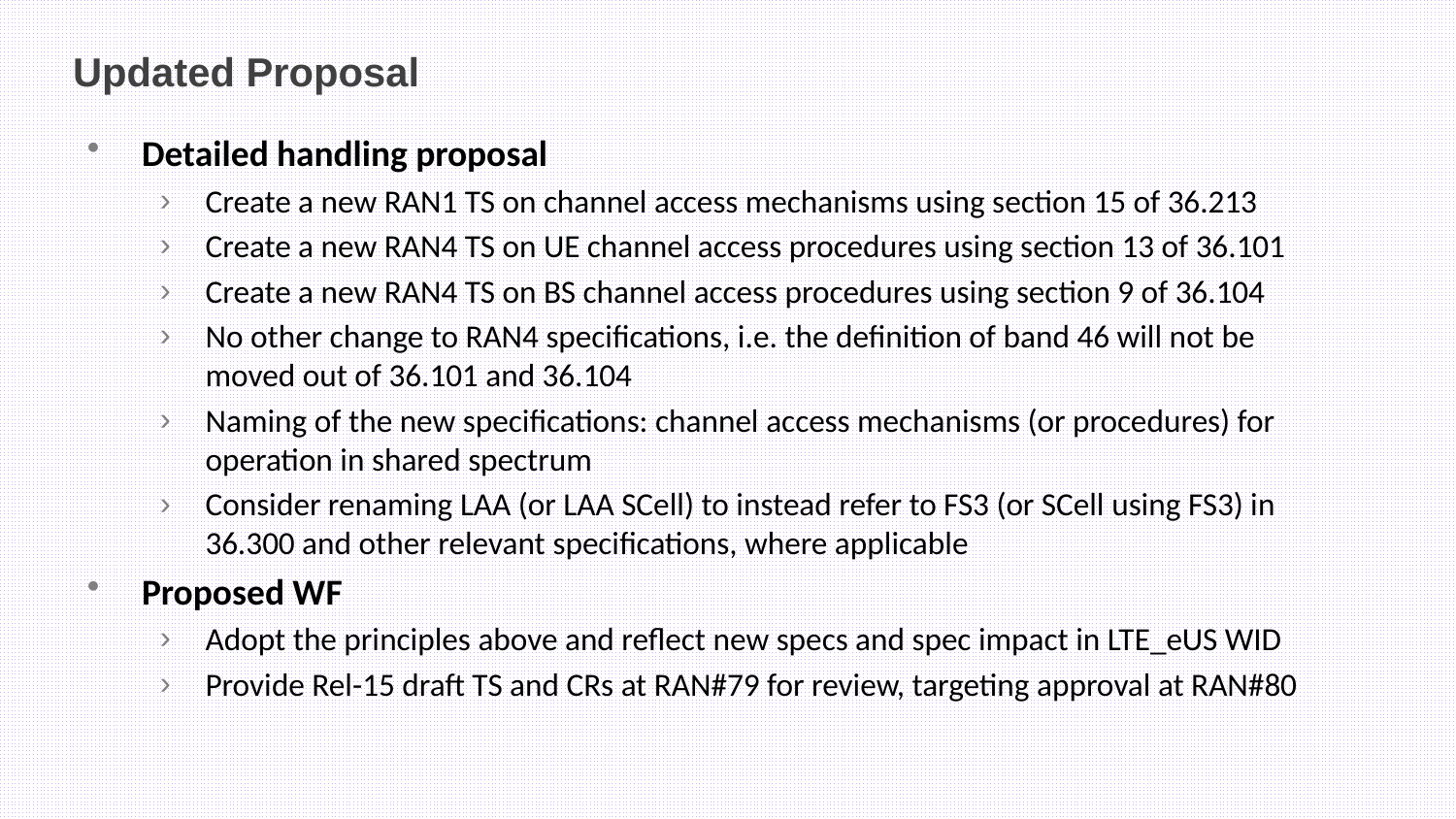

# Updated Proposal
Detailed handling proposal
Create a new RAN1 TS on channel access mechanisms using section 15 of 36.213
Create a new RAN4 TS on UE channel access procedures using section 13 of 36.101
Create a new RAN4 TS on BS channel access procedures using section 9 of 36.104
No other change to RAN4 specifications, i.e. the definition of band 46 will not be moved out of 36.101 and 36.104
Naming of the new specifications: channel access mechanisms (or procedures) for operation in shared spectrum
Consider renaming LAA (or LAA SCell) to instead refer to FS3 (or SCell using FS3) in 36.300 and other relevant specifications, where applicable
Proposed WF
Adopt the principles above and reflect new specs and spec impact in LTE_eUS WID
Provide Rel-15 draft TS and CRs at RAN#79 for review, targeting approval at RAN#80